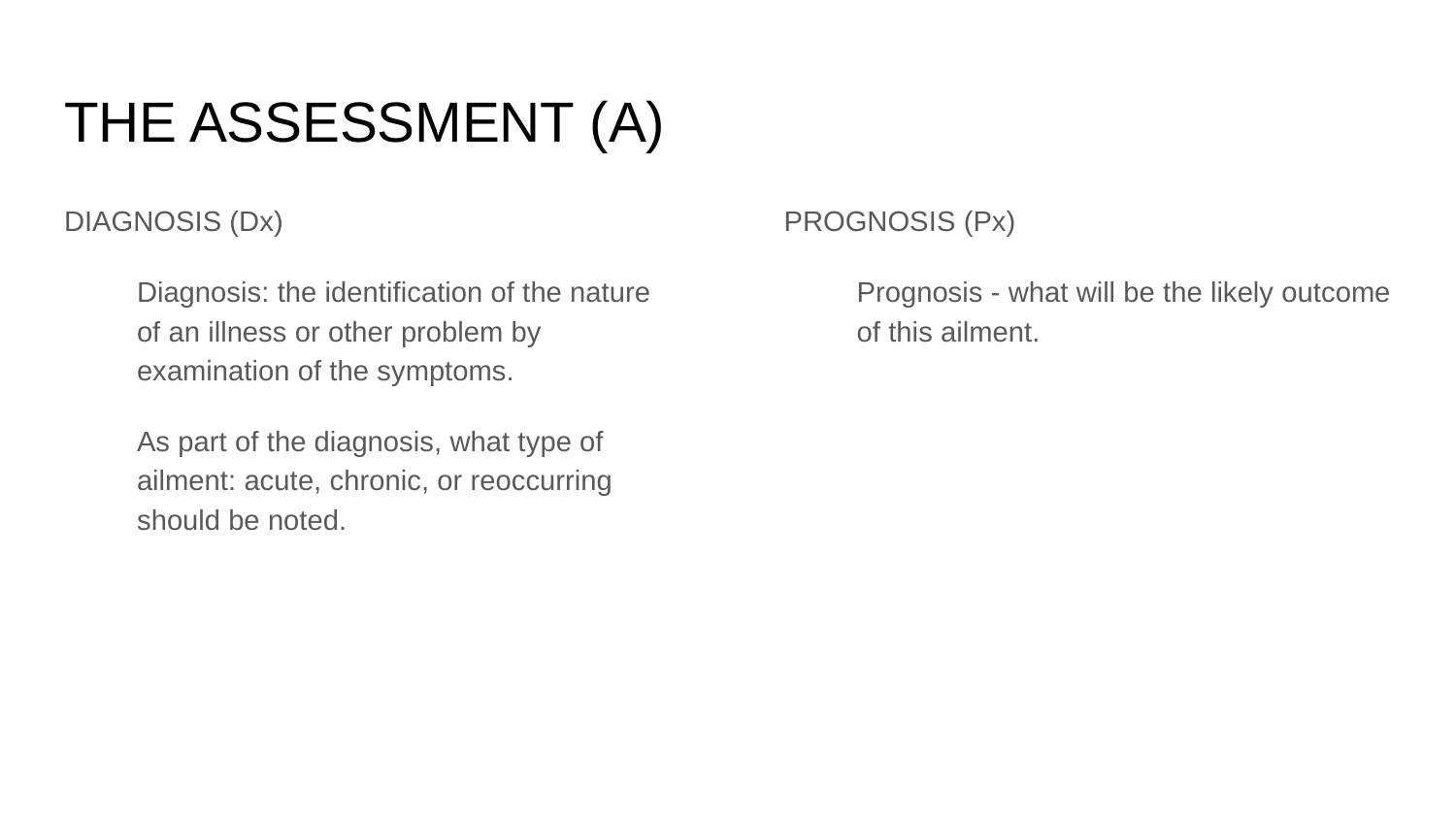

# THE ASSESSMENT (A)
DIAGNOSIS (Dx)
Diagnosis: the identification of the nature of an illness or other problem by examination of the symptoms.
As part of the diagnosis, what type of ailment: acute, chronic, or reoccurring should be noted.
PROGNOSIS (Px)
Prognosis - what will be the likely outcome of this ailment.